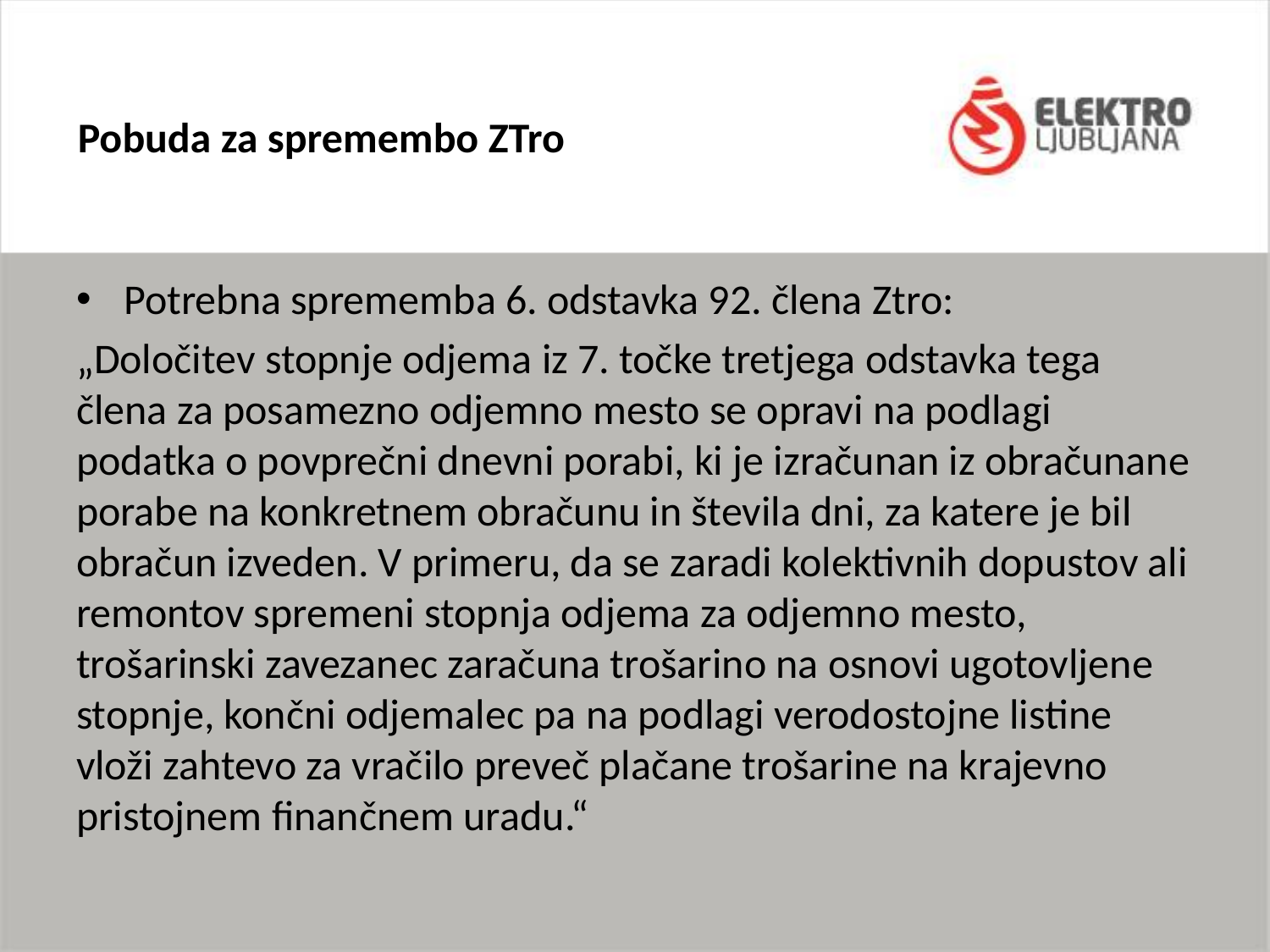

# Pobuda za spremembo ZTro
Potrebna sprememba 6. odstavka 92. člena Ztro:
„Določitev stopnje odjema iz 7. točke tretjega odstavka tega člena za posamezno odjemno mesto se opravi na podlagi podatka o povprečni dnevni porabi, ki je izračunan iz obračunane porabe na konkretnem obračunu in števila dni, za katere je bil obračun izveden. V primeru, da se zaradi kolektivnih dopustov ali remontov spremeni stopnja odjema za odjemno mesto, trošarinski zavezanec zaračuna trošarino na osnovi ugotovljene stopnje, končni odjemalec pa na podlagi verodostojne listine vloži zahtevo za vračilo preveč plačane trošarine na krajevno pristojnem finančnem uradu.“